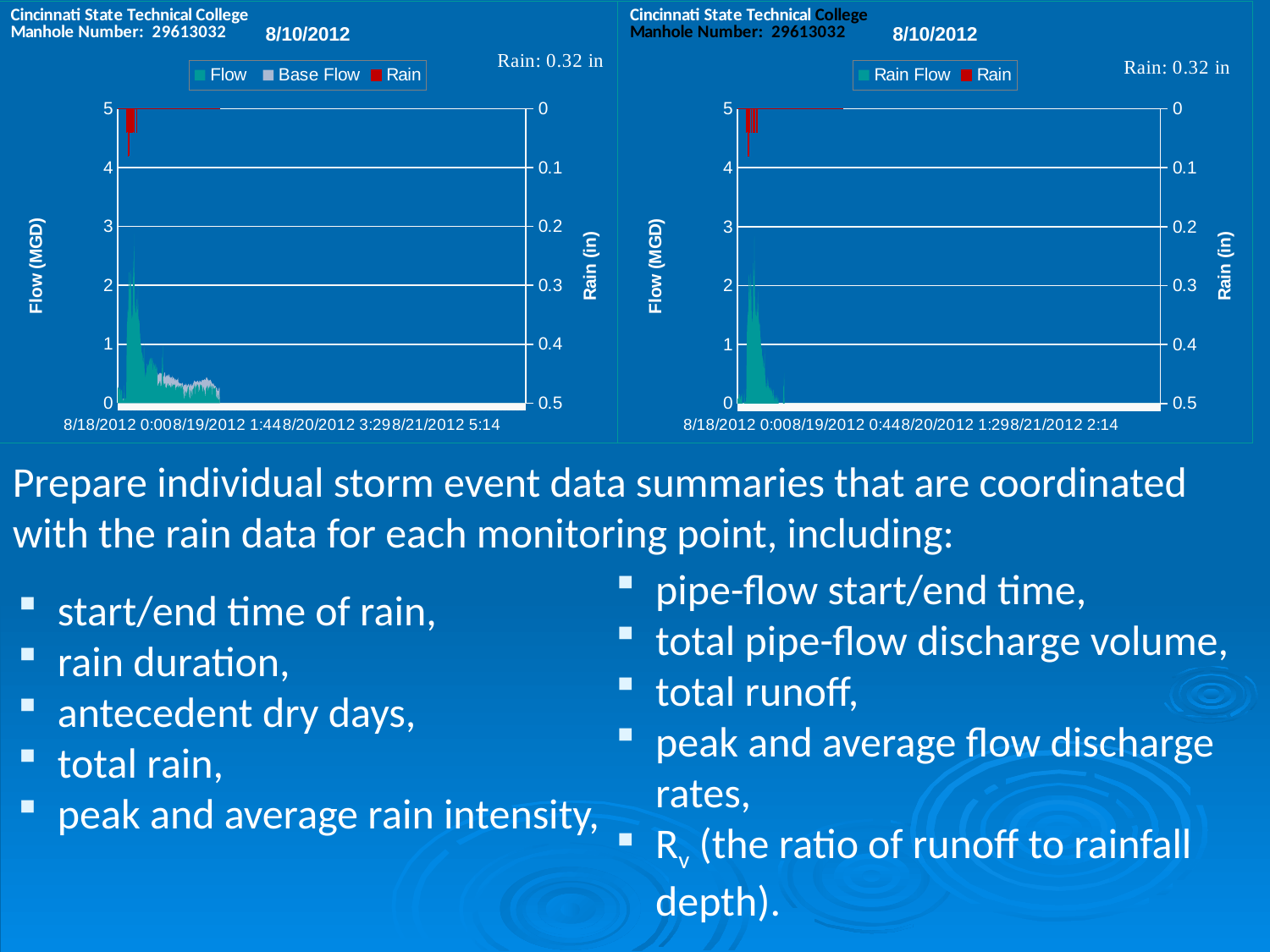

[unsupported chart]

[unsupported chart]

Prepare individual storm event data summaries that are coordinated with the rain data for each monitoring point, including:
pipe-flow start/end time,
total pipe-flow discharge volume,
total runoff,
peak and average flow discharge rates,
Rv (the ratio of runoff to rainfall depth).
start/end time of rain,
rain duration,
antecedent dry days,
total rain,
peak and average rain intensity,